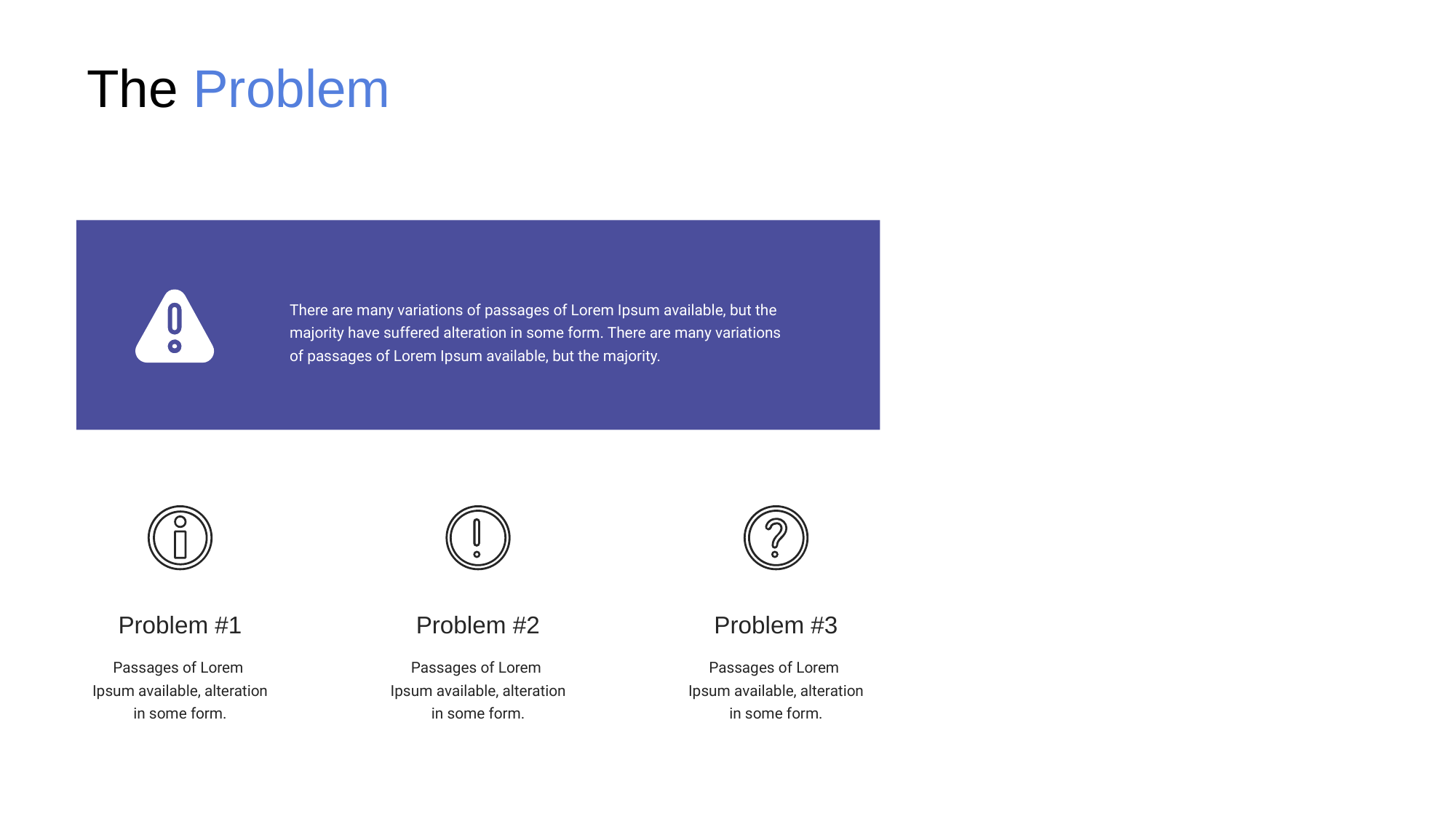

The Problem

There are many variations of passages of Lorem Ipsum available, but the majority have suffered alteration in some form. There are many variations of passages of Lorem Ipsum available, but the majority.

Problem #1
Problem #2
Problem #3
Passages of Lorem
Ipsum available, alteration in some form.
Passages of Lorem
Ipsum available, alteration in some form.
Passages of Lorem
Ipsum available, alteration in some form.